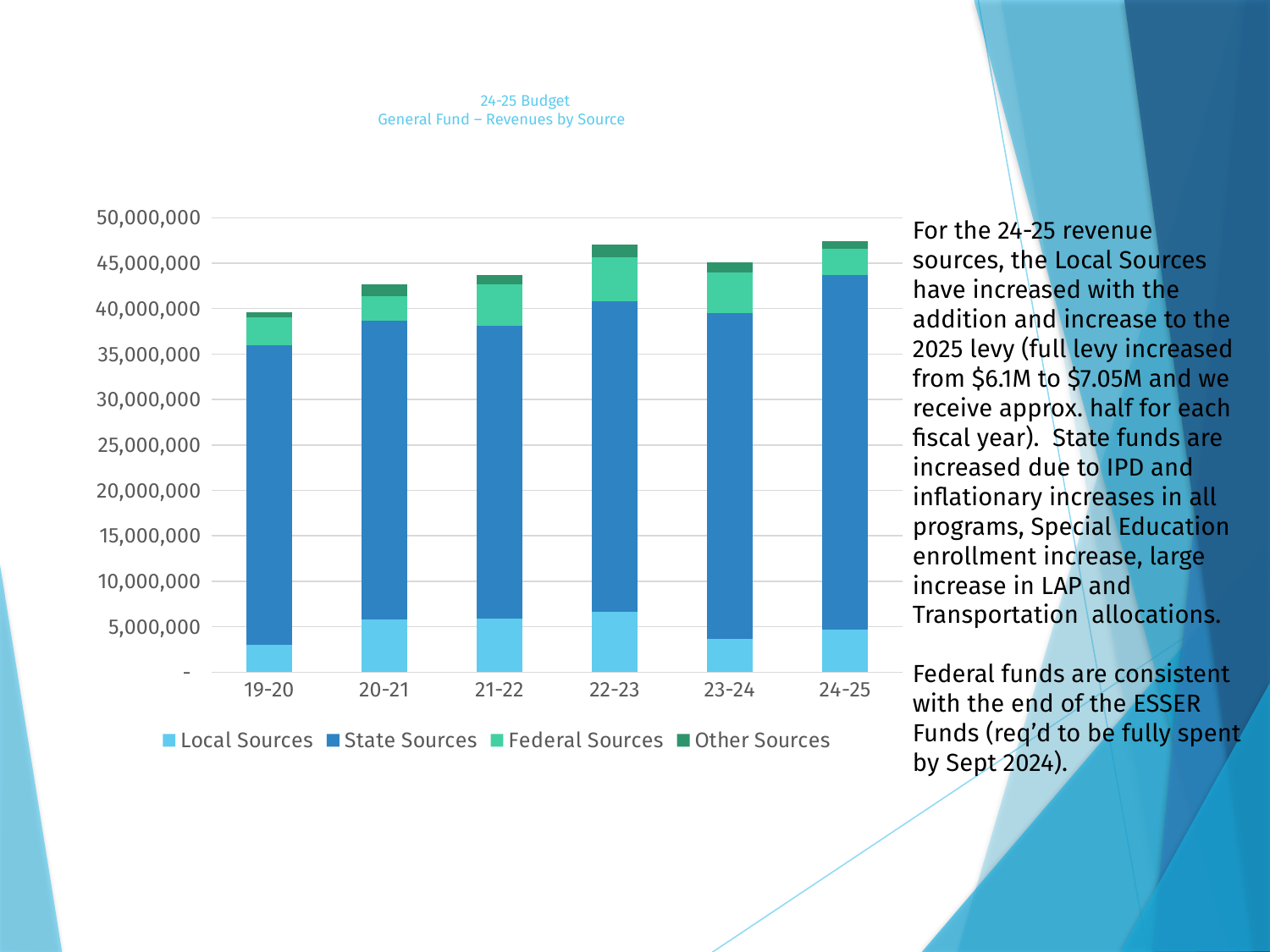

# 24-25 Budget General Fund – Revenues by Source3 Budget General Fund – Revenues By Source

### Chart

| Category | Local Sources | State Sources | Federal Sources | Other Sources |
|---|---|---|---|---|
| 19-20 | 3000000.0 | 33000000.0 | 3000000.0 | 600000.0 |
| 20-21 | 5799538.0 | 32911575.0 | 2611050.0 | 1312701.0 |
| 21-22 | 5926251.0 | 32208590.0 | 4487623.0 | 1040813.0 |
| 22-23 | 6606381.0 | 34196565.0 | 4812488.0 | 1446799.0 |
| 23-24 | 3618619.0 | 35875955.0 | 4481341.0 | 1155481.0 |
| 24-25 | 4679725.0 | 39036000.0 | 2860067.0 | 859994.0 |
For the 24-25 revenue sources, the Local Sources have increased with the addition and increase to the 2025 levy (full levy increased from $6.1M to $7.05M and we receive approx. half for each fiscal year).  State funds are increased due to IPD and inflationary increases in all programs, Special Education enrollment increase, large increase in LAP and Transportation  allocations.

Federal funds are consistent with the end of the ESSER Funds (req’d to be fully spent by Sept 2024).